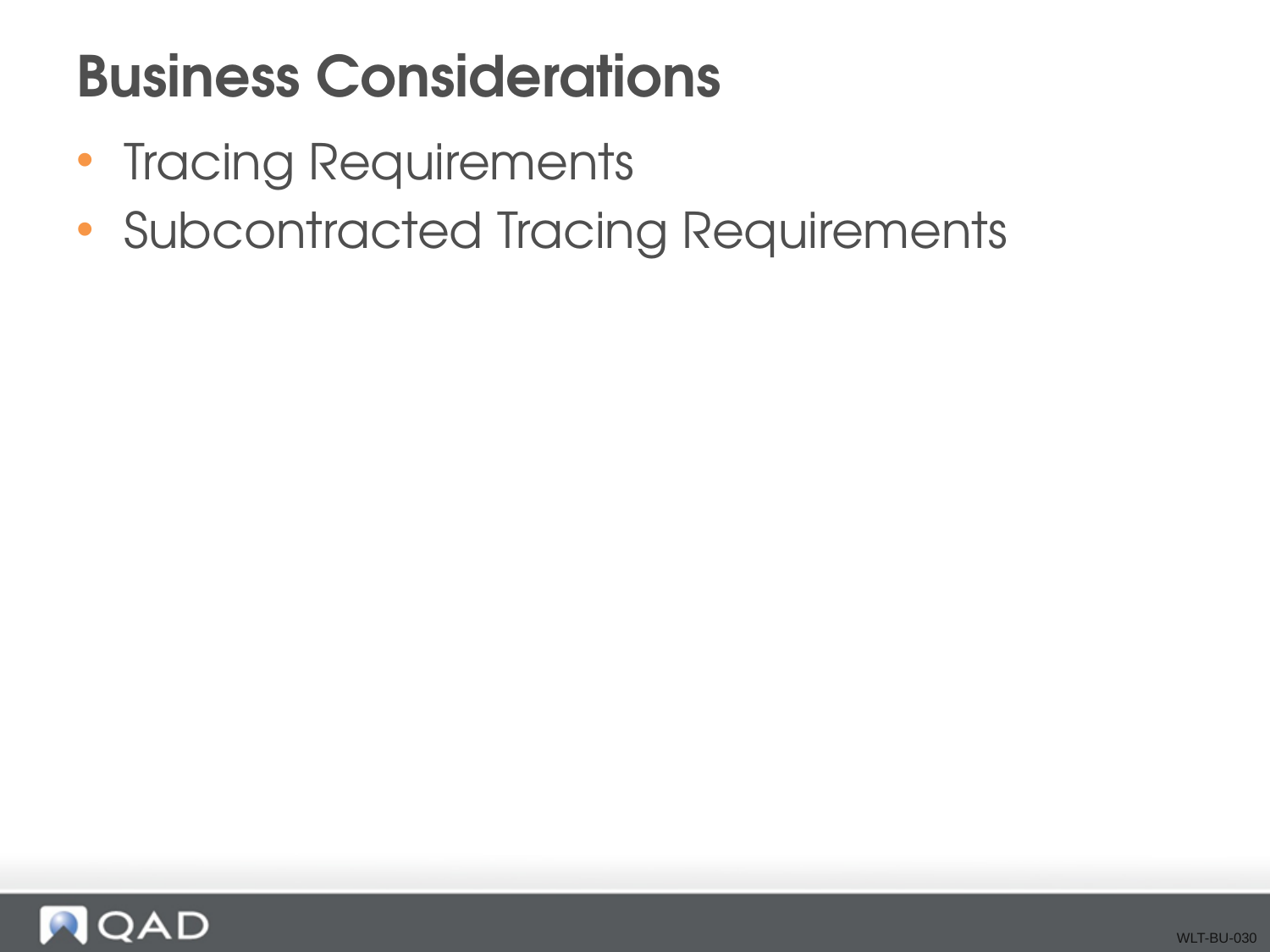

# Business Considerations
Tracing Requirements
Subcontracted Tracing Requirements
WLT-BU-030